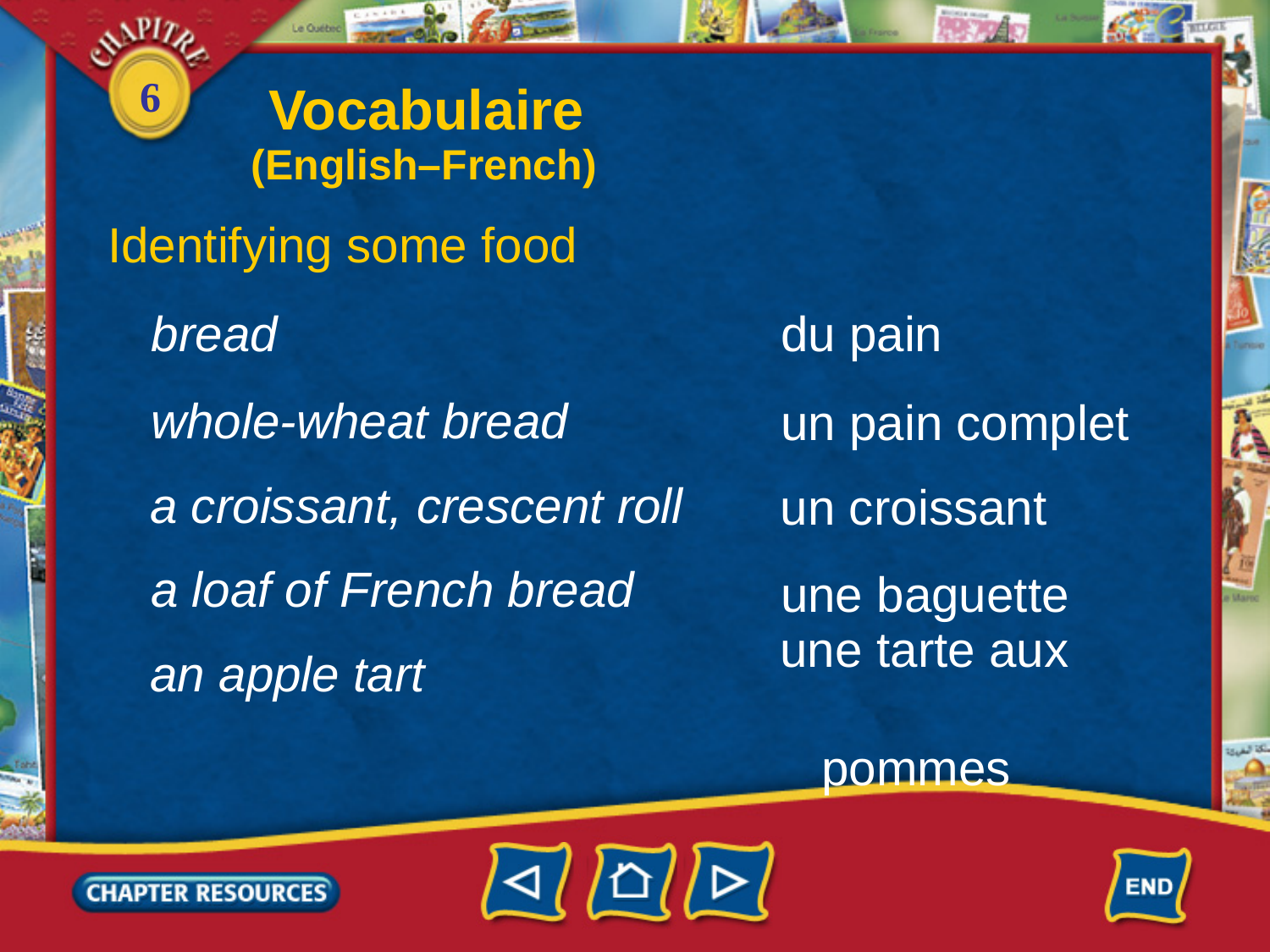

Vocabulaire
(English–French)
Identifying some food
bread
du pain
whole-wheat bread
un pain complet
a croissant, crescent roll
un croissant
a loaf of French bread
une baguette
an apple tart
une tarte aux
   pommes